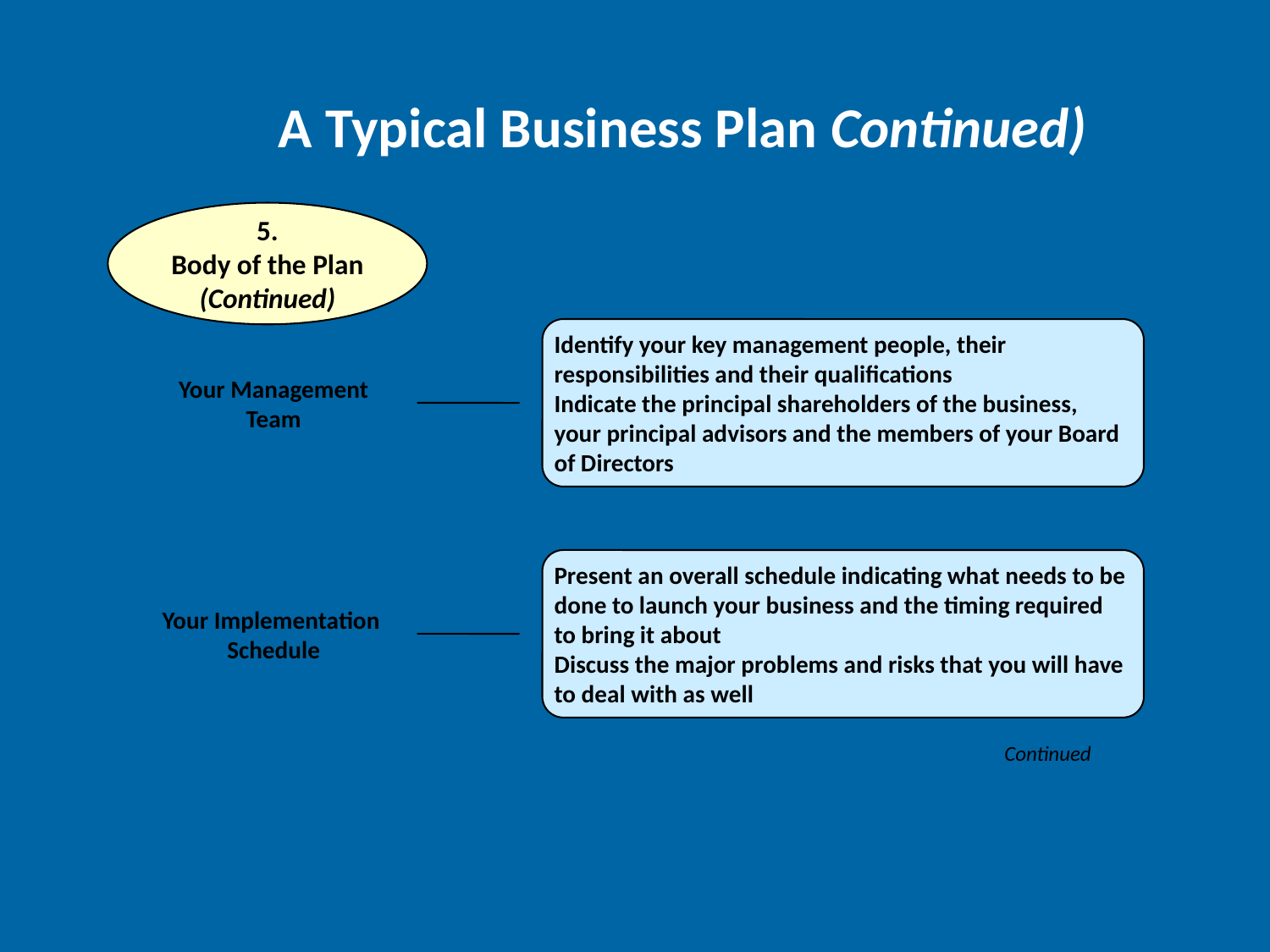

A Typical Business Plan Continued)

5.
Body of the Plan
(Continued)

Identify your key management people, their responsibilities and their qualifications
Indicate the principal shareholders of the business, your principal advisors and the members of your Board of Directors
Your Management
Team

Present an overall schedule indicating what needs to be done to launch your business and the timing required to bring it about
Discuss the major problems and risks that you will have to deal with as well
Your Implementation
Schedule

Continued